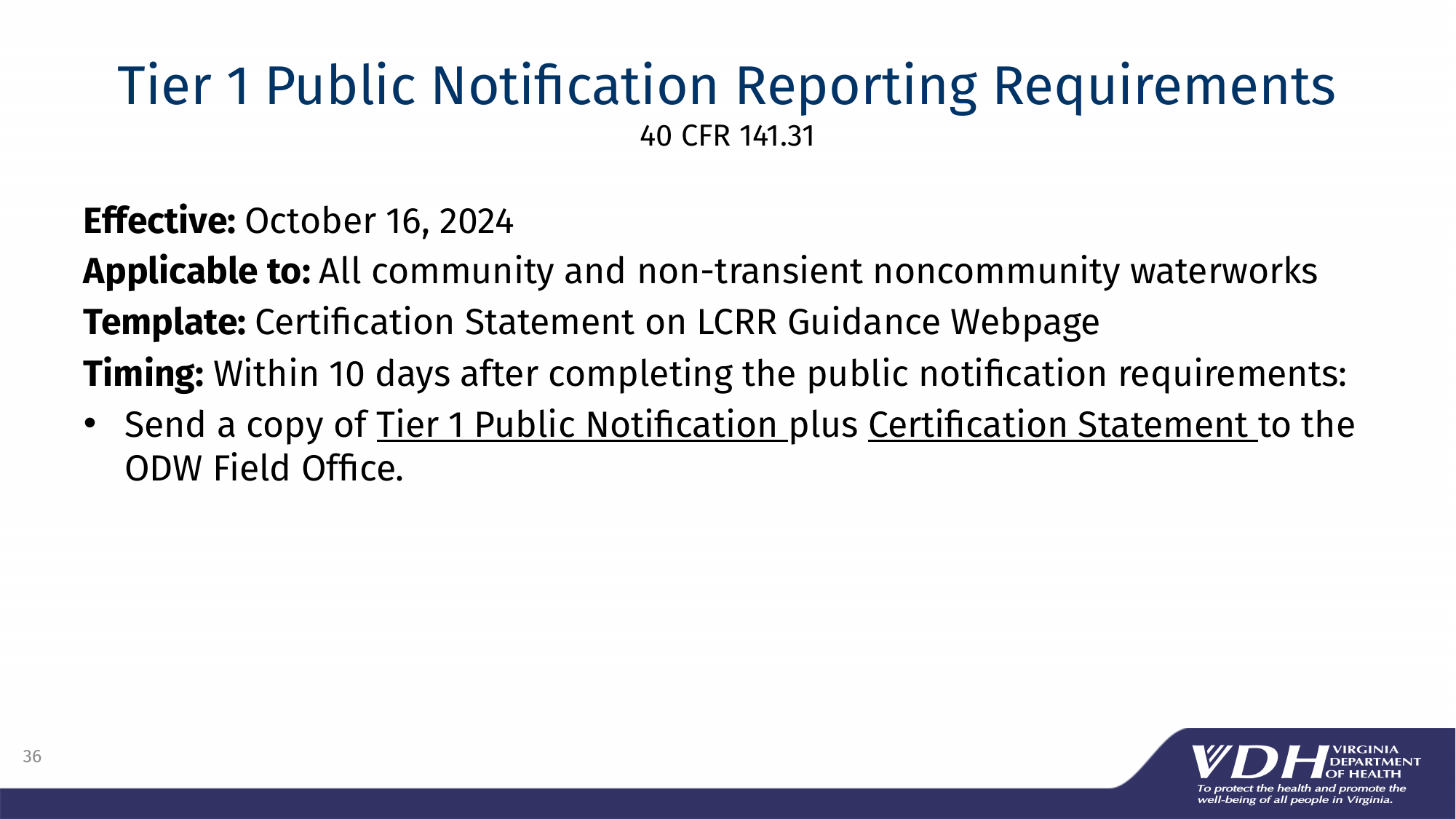

# Tier 1 Public Notification Reporting Requirements 40 CFR 141.31
Effective: October 16, 2024
Applicable to: All community and non-transient noncommunity waterworks
Template: Certification Statement on LCRR Guidance Webpage
Timing: Within 10 days after completing the public notification requirements:
Send a copy of Tier 1 Public Notification plus Certification Statement to the ODW Field Office.

36